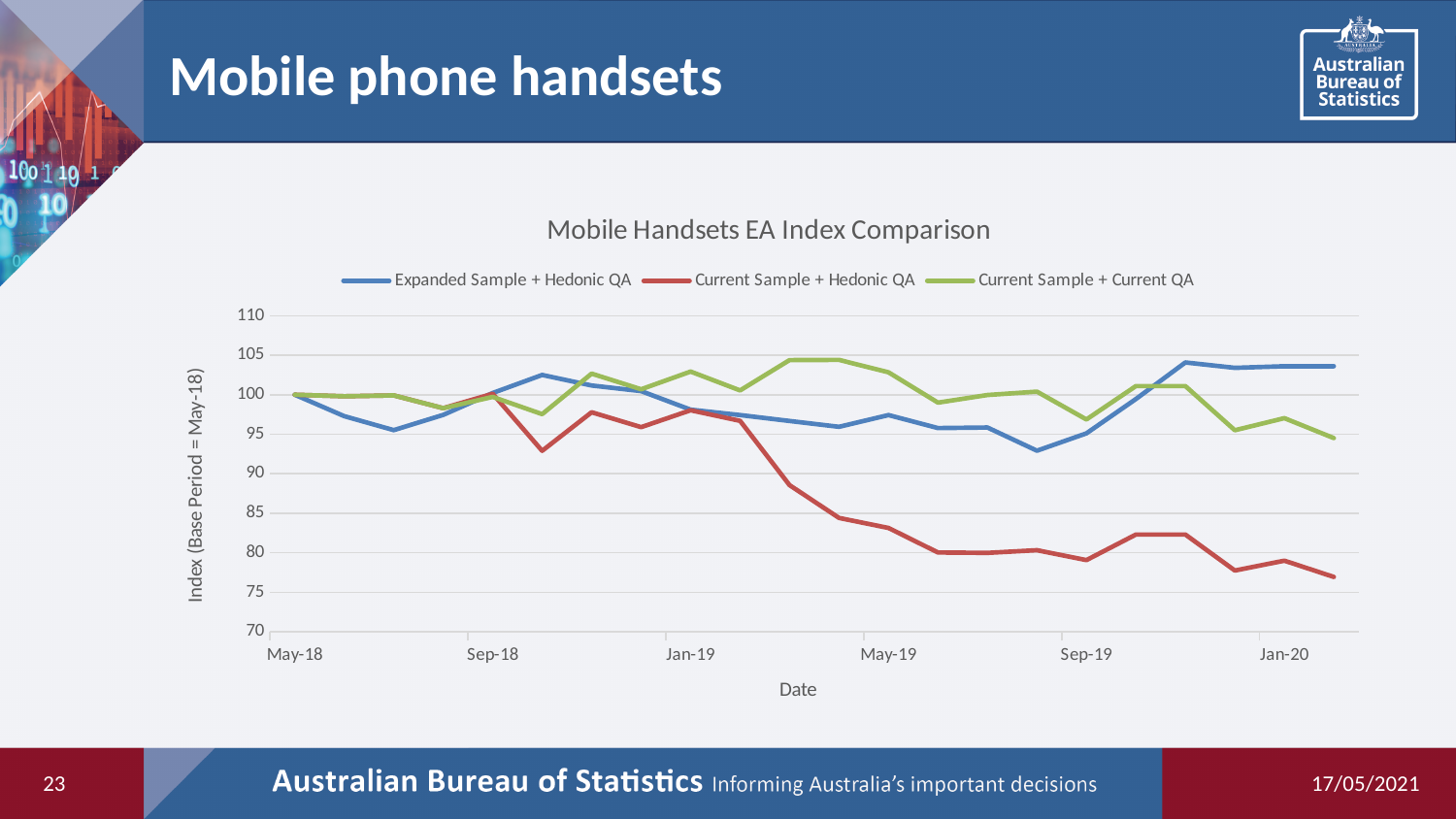

# Mobile phone handsets

### Chart: Mobile Handsets EA Index Comparison

| Category | Expanded Sample + Hedonic QA | Current Sample + Hedonic QA | Current Sample + Current QA |
|---|---|---|---|
| 43221 | 100.0 | 100.0 | 100.0 |
| 43252 | 97.28909605096011 | 99.80013516106378 | 99.80013865073522 |
| 43282 | 95.51739608563737 | 99.90714833062256 | 99.90715059615552 |
| 43313 | 97.44304400569835 | 98.29436930767442 | 98.29434879594884 |
| 43344 | 100.21563543091754 | 100.11907499436843 | 99.72227201288212 |
| 43374 | 102.49335757956551 | 92.90192028835412 | 97.54129529183531 |
| 43405 | 101.16518367218855 | 97.78039868703785 | 102.66323586843558 |
| 43435 | 100.45535060363028 | 95.89793627809202 | 100.686757498683 |
| 43466 | 98.10750619116605 | 98.03103183243812 | 102.92637479728154 |
| 43497 | 97.42281195010409 | 96.69312698318568 | 100.53705013834998 |
| 43525 | 96.67780654747348 | 88.56049196881214 | 104.37304287619237 |
| 43556 | 95.9384983017904 | 84.41285719219475 | 104.40213350213187 |
| 43586 | 97.4217417821044 | 83.14424575393363 | 102.83307700408986 |
| 43617 | 95.77686743837353 | 80.04008929711624 | 98.99383617756175 |
| 43647 | 95.8519930923504 | 79.98775311858118 | 99.95811387317734 |
| 43678 | 92.91867107235252 | 80.33234436796003 | 100.38872075503517 |
| 43709 | 95.11265769513142 | 79.07672035893121 | 96.8649491750675 |
| 43739 | 99.4556155605865 | 82.3082160815265 | 101.0932607190481 |
| 43770 | 104.07659424290533 | 82.3082160815265 | 101.0932607190481 |
| 43800 | 103.39615467845049 | 77.75919631297943 | 95.50599042699679 |
| 43831 | 103.597641100146 | 79.00367994146087 | 97.03456064788541 |
| 43862 | 103.597641100146 | 76.94638964437522 | 94.50767888629711 |
23
17/05/2021